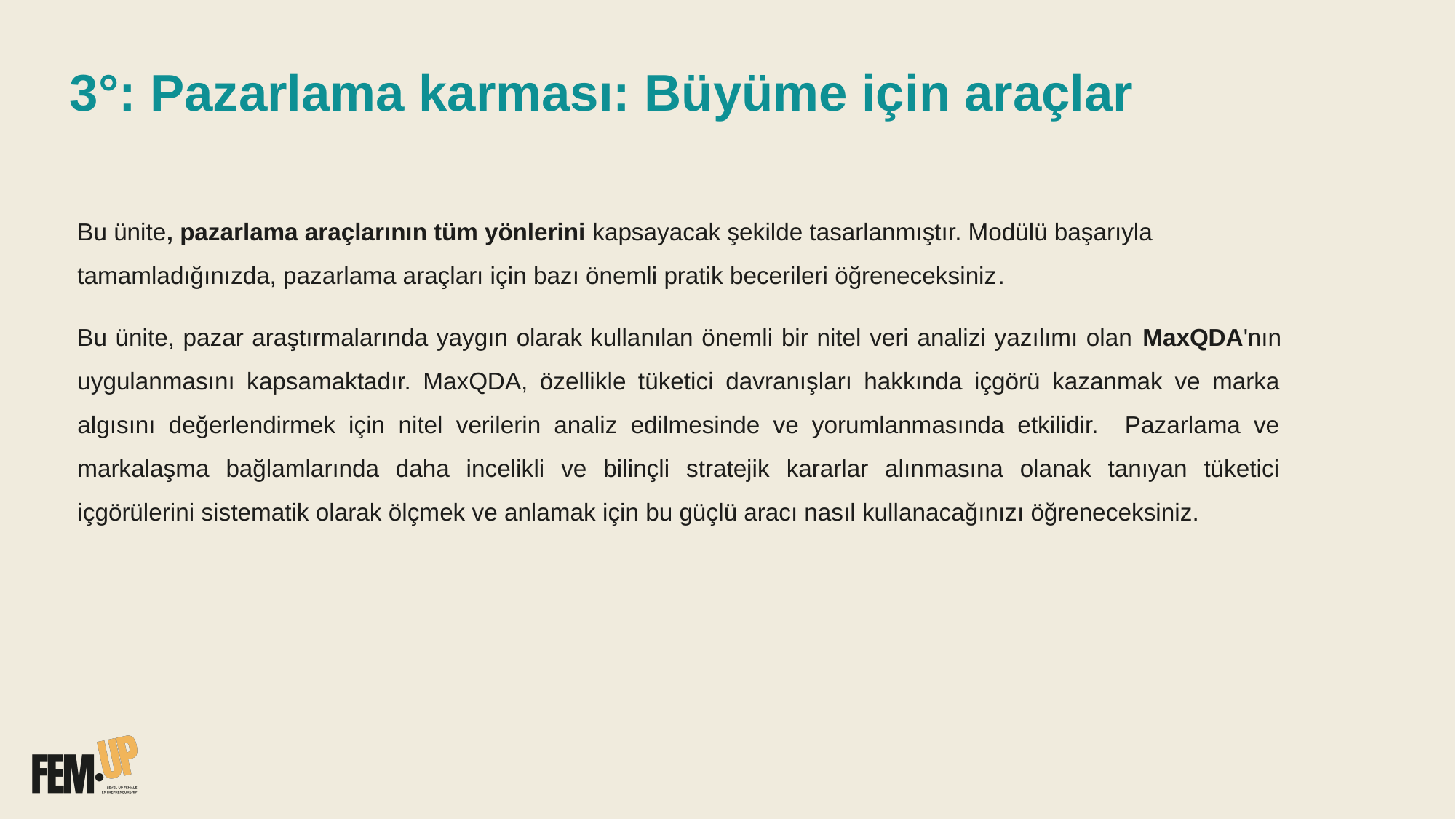

# 3°: Pazarlama karması: Büyüme için araçlar

Bu ünite, pazarlama araçlarının tüm yönlerini kapsayacak şekilde tasarlanmıştır. Modülü başarıyla tamamladığınızda, pazarlama araçları için bazı önemli pratik becerileri öğreneceksiniz.
Bu ünite, pazar araştırmalarında yaygın olarak kullanılan önemli bir nitel veri analizi yazılımı olan MaxQDA'nın uygulanmasını kapsamaktadır. MaxQDA, özellikle tüketici davranışları hakkında içgörü kazanmak ve marka algısını değerlendirmek için nitel verilerin analiz edilmesinde ve yorumlanmasında etkilidir.  Pazarlama ve markalaşma bağlamlarında daha incelikli ve bilinçli stratejik kararlar alınmasına olanak tanıyan tüketici içgörülerini sistematik olarak ölçmek ve anlamak için bu güçlü aracı nasıl kullanacağınızı öğreneceksiniz.